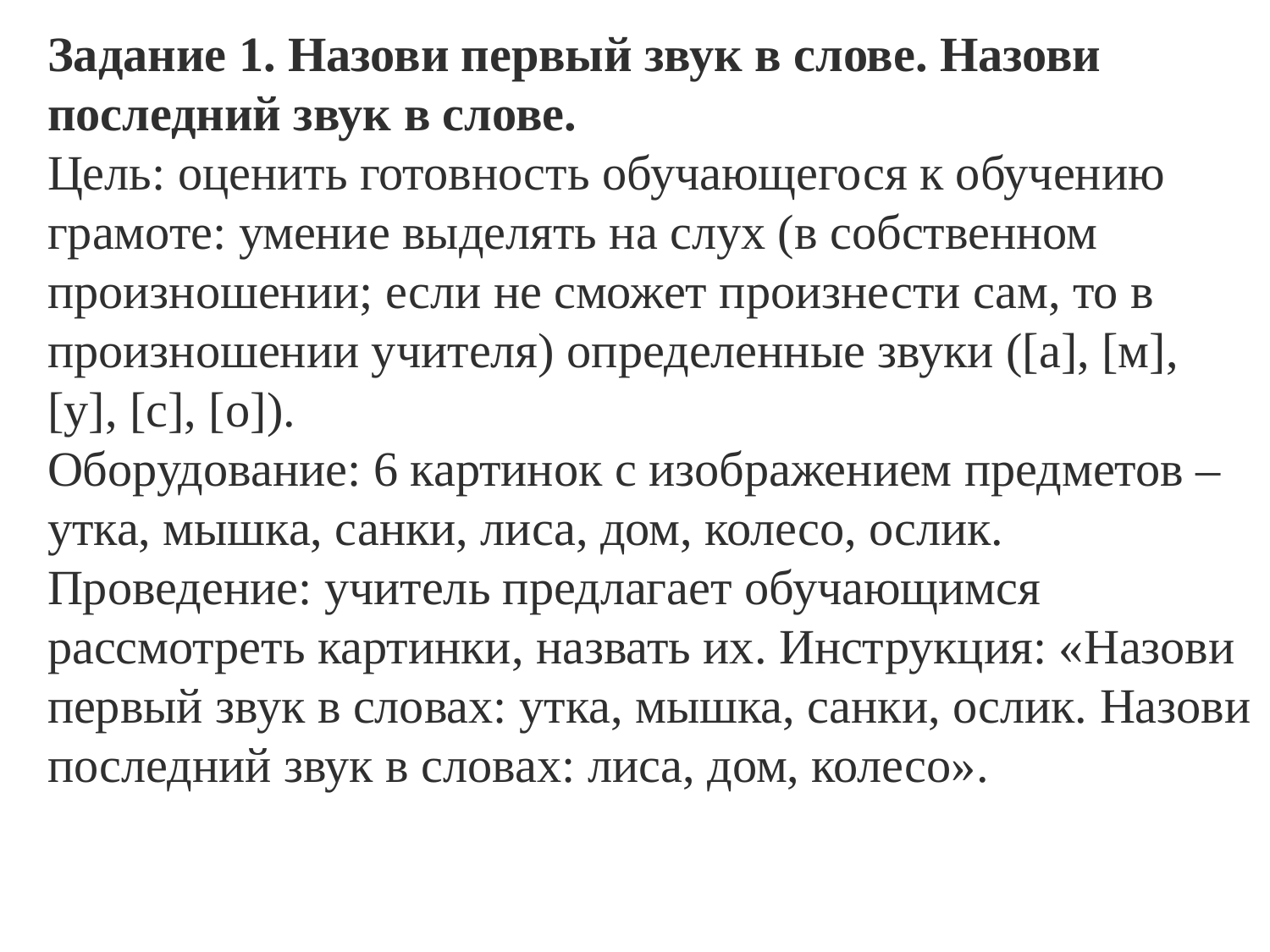

Задание 1. Назови первый звук в слове. Назови последний звук в слове.
Цель: оценить готовность обучающегося к обучению грамоте: умение выделять на слух (в собственном произношении; если не сможет произнести сам, то в произношении учителя) определенные звуки ([а], [м], [у], [с], [о]).
Оборудование: 6 картинок с изображением предметов – утка, мышка, санки, лиса, дом, колесо, ослик.
Проведение: учитель предлагает обучающимся рассмотреть картинки, назвать их. Инструкция: «Назови первый звук в словах: утка, мышка, санки, ослик. Назови последний звук в словах: лиса, дом, колесо».